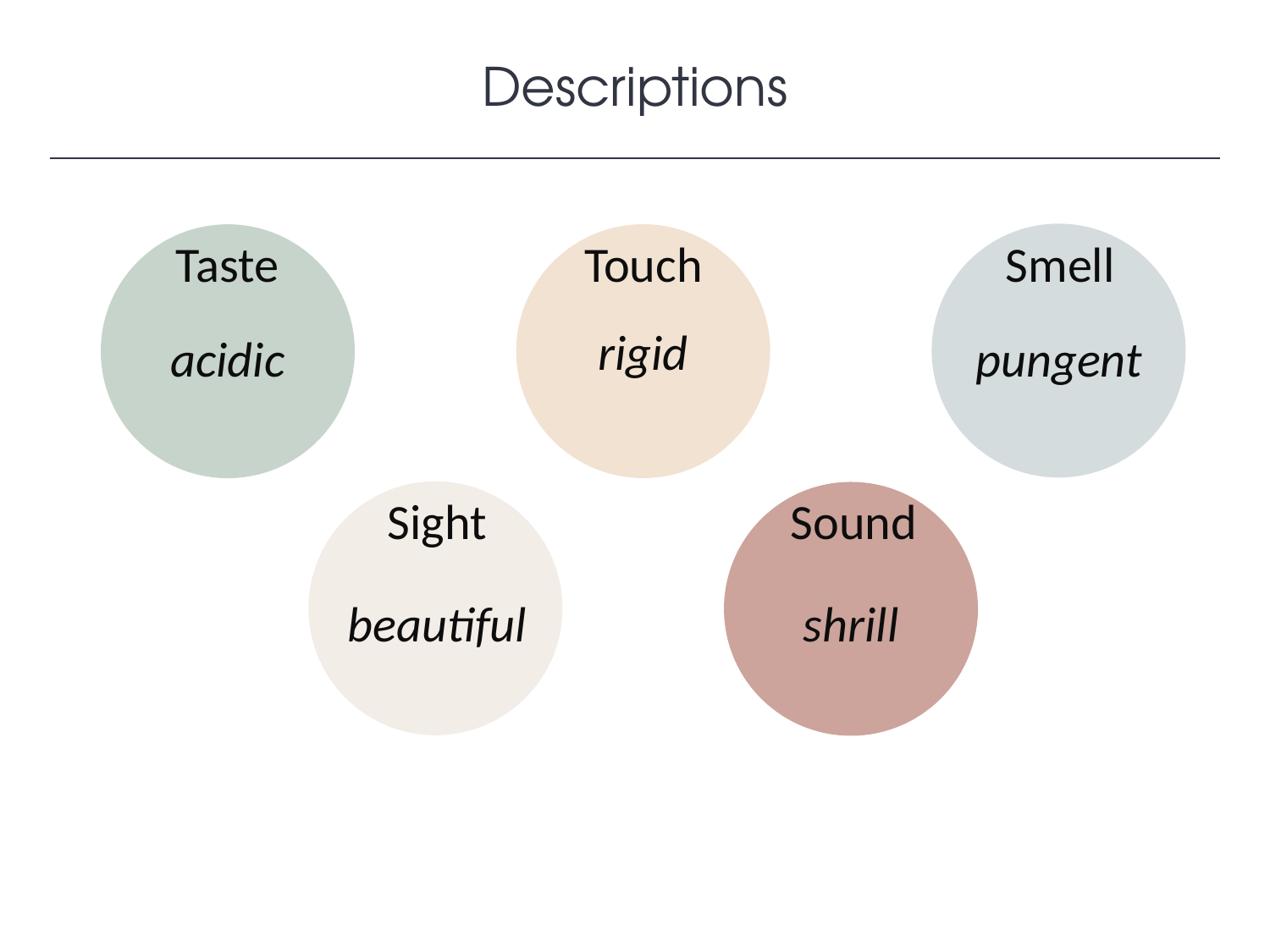

Descriptions
HAWKES LEARNING

Taste
Touch
Smell
rigid
acidic
pungent

Sight
Sound
beautiful
shrill